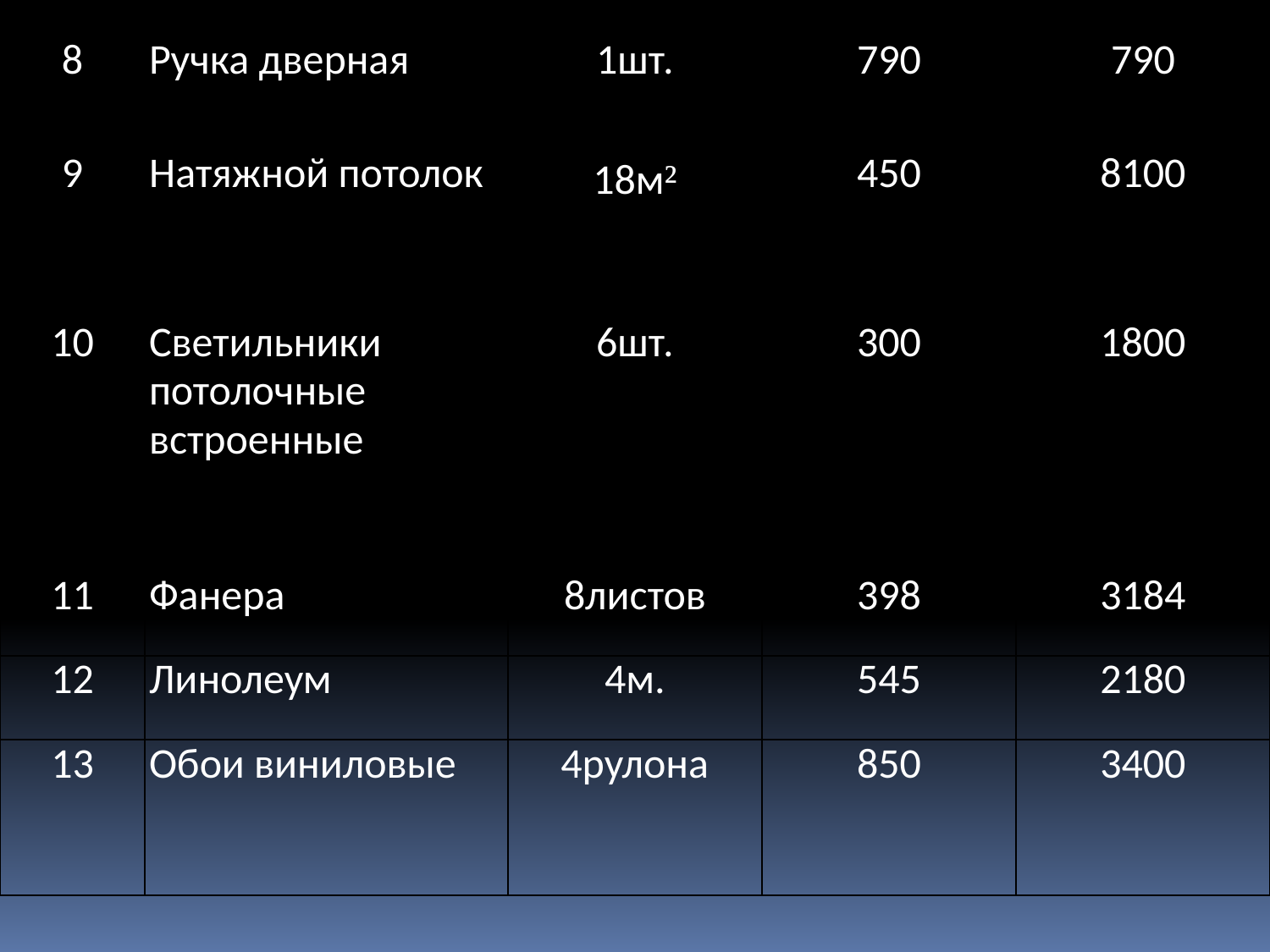

| 8 | Ручка дверная | 1шт. | 790 | 790 |
| --- | --- | --- | --- | --- |
| 9 | Натяжной потолок | 18м² | 450 | 8100 |
| 10 | Светильники потолочные встроенные | 6шт. | 300 | 1800 |
| 11 | Фанера | 8листов | 398 | 3184 |
| 12 | Линолеум | 4м. | 545 | 2180 |
| 13 | Обои виниловые | 4рулона | 850 | 3400 |